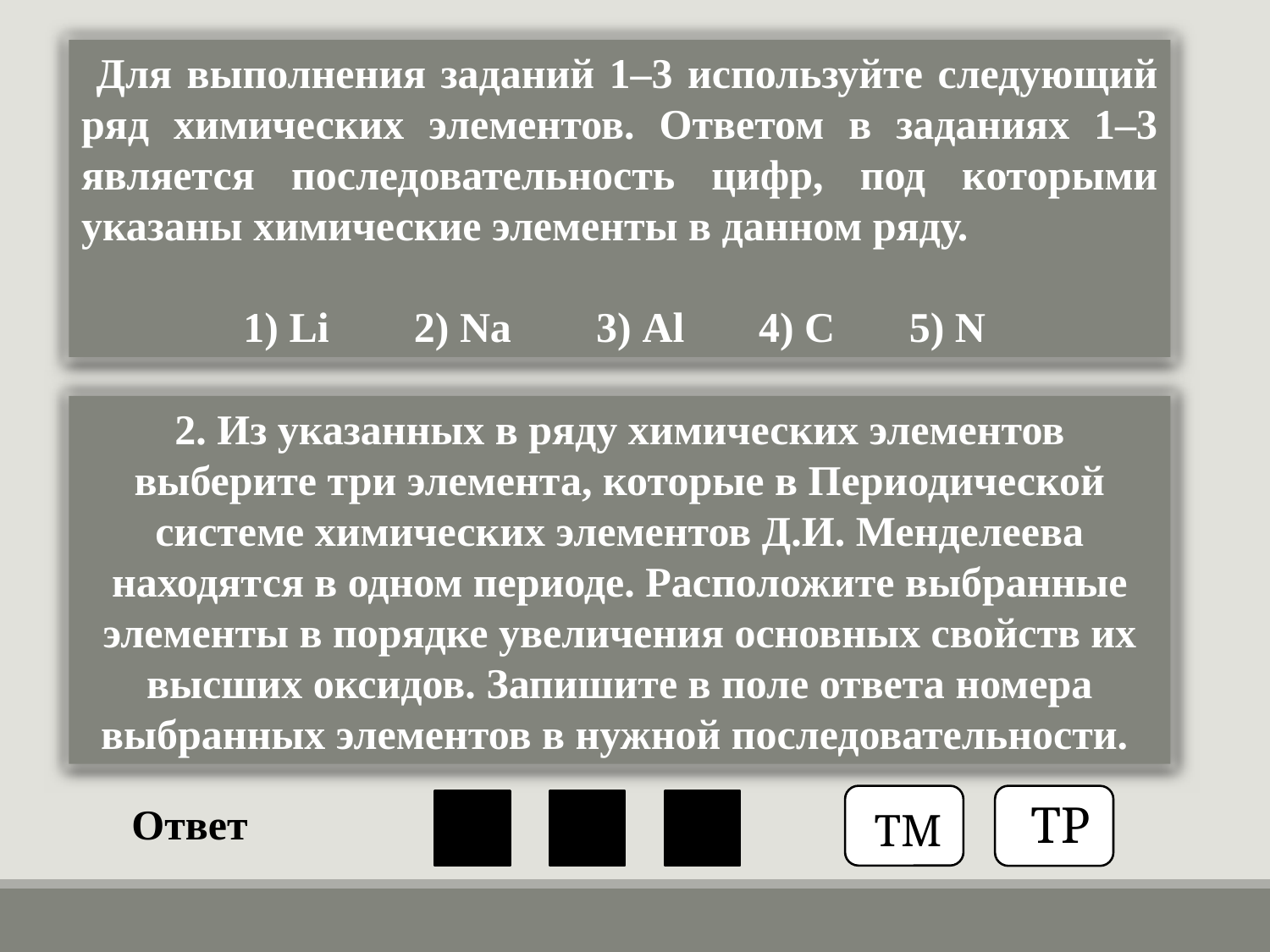

Для выполнения заданий 1–3 используйте следующий ряд химических элементов. Ответом в заданиях 1–3 является последовательность цифр, под которыми указаны химические элементы в данном ряду.

1) Li        2) Na        3) Al       4) C       5) N
2. Из указанных в ряду химических элементов выберите три элемента, которые в Периодической системе химических элементов Д.И. Менделеева находятся в одном периоде. Расположите выбранные элементы в порядке увеличения основных свойств их высших оксидов. Запишите в поле ответа номера выбранных элементов в нужной последовательности.
ТМ
ТР
5

4

1

   Ответ